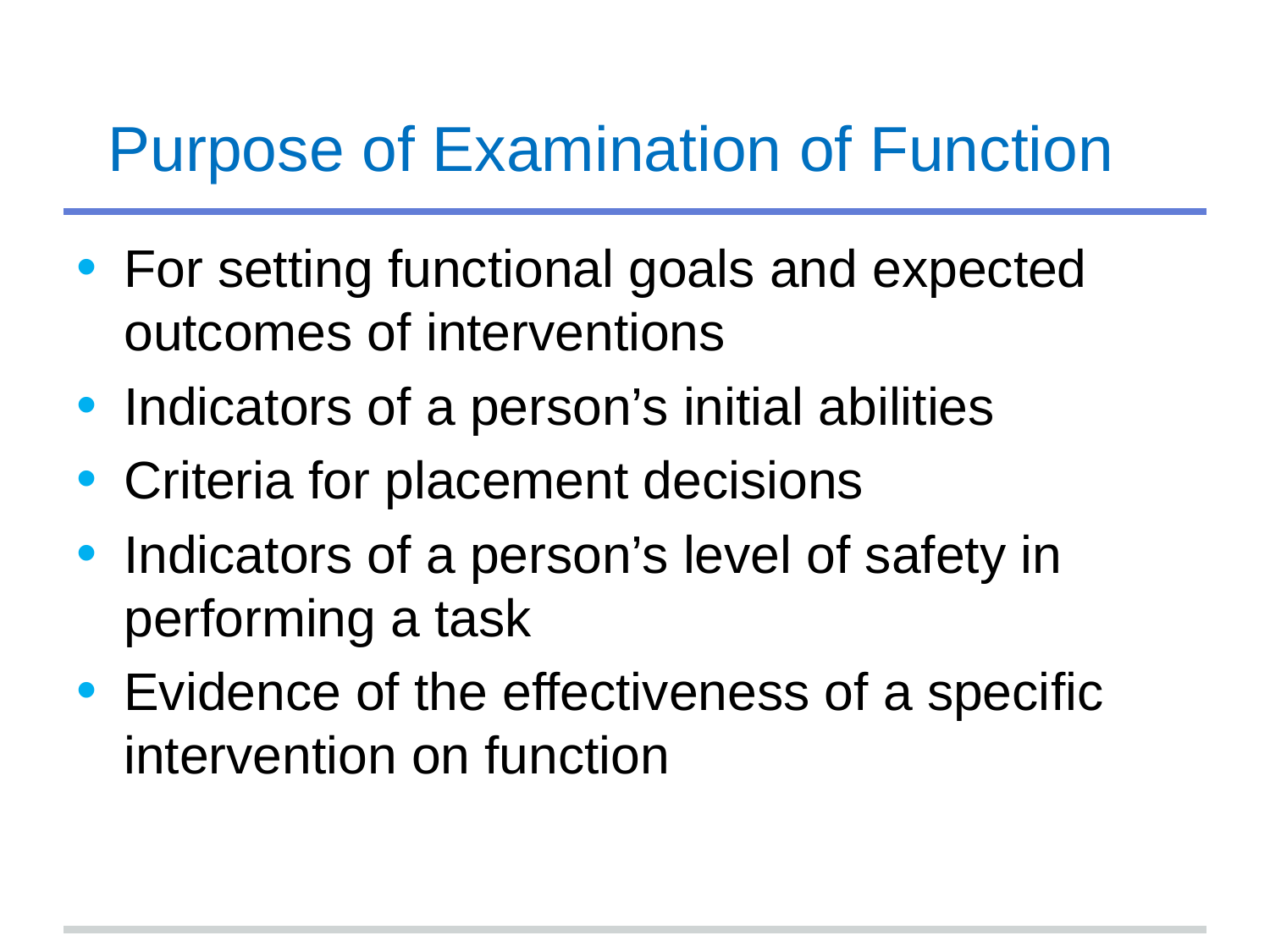

# Purpose of Examination of Function
For setting functional goals and expected outcomes of interventions
Indicators of a person’s initial abilities
Criteria for placement decisions
Indicators of a person’s level of safety in performing a task
Evidence of the effectiveness of a specific intervention on function